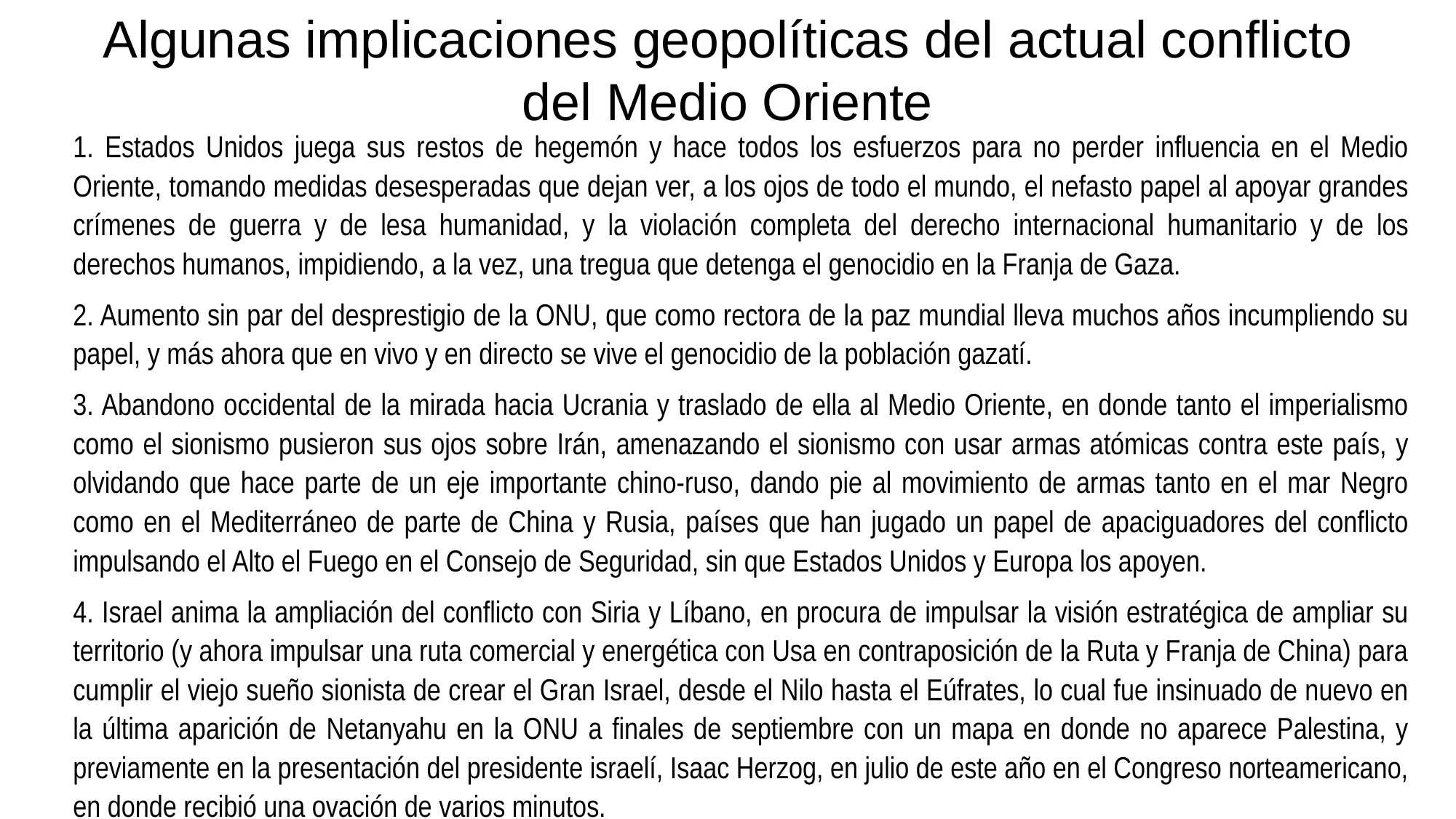

# Algunas implicaciones geopolíticas del actual conflicto del Medio Oriente
1. Estados Unidos juega sus restos de hegemón y hace todos los esfuerzos para no perder influencia en el Medio Oriente, tomando medidas desesperadas que dejan ver, a los ojos de todo el mundo, el nefasto papel al apoyar grandes crímenes de guerra y de lesa humanidad, y la violación completa del derecho internacional humanitario y de los derechos humanos, impidiendo, a la vez, una tregua que detenga el genocidio en la Franja de Gaza.
2. Aumento sin par del desprestigio de la ONU, que como rectora de la paz mundial lleva muchos años incumpliendo su papel, y más ahora que en vivo y en directo se vive el genocidio de la población gazatí.
3. Abandono occidental de la mirada hacia Ucrania y traslado de ella al Medio Oriente, en donde tanto el imperialismo como el sionismo pusieron sus ojos sobre Irán, amenazando el sionismo con usar armas atómicas contra este país, y olvidando que hace parte de un eje importante chino-ruso, dando pie al movimiento de armas tanto en el mar Negro como en el Mediterráneo de parte de China y Rusia, países que han jugado un papel de apaciguadores del conflicto impulsando el Alto el Fuego en el Consejo de Seguridad, sin que Estados Unidos y Europa los apoyen.
4. Israel anima la ampliación del conflicto con Siria y Líbano, en procura de impulsar la visión estratégica de ampliar su territorio (y ahora impulsar una ruta comercial y energética con Usa en contraposición de la Ruta y Franja de China) para cumplir el viejo sueño sionista de crear el Gran Israel, desde el Nilo hasta el Eúfrates, lo cual fue insinuado de nuevo en la última aparición de Netanyahu en la ONU a finales de septiembre con un mapa en donde no aparece Palestina, y previamente en la presentación del presidente israelí, Isaac Herzog, en julio de este año en el Congreso norteamericano, en donde recibió una ovación de varios minutos.